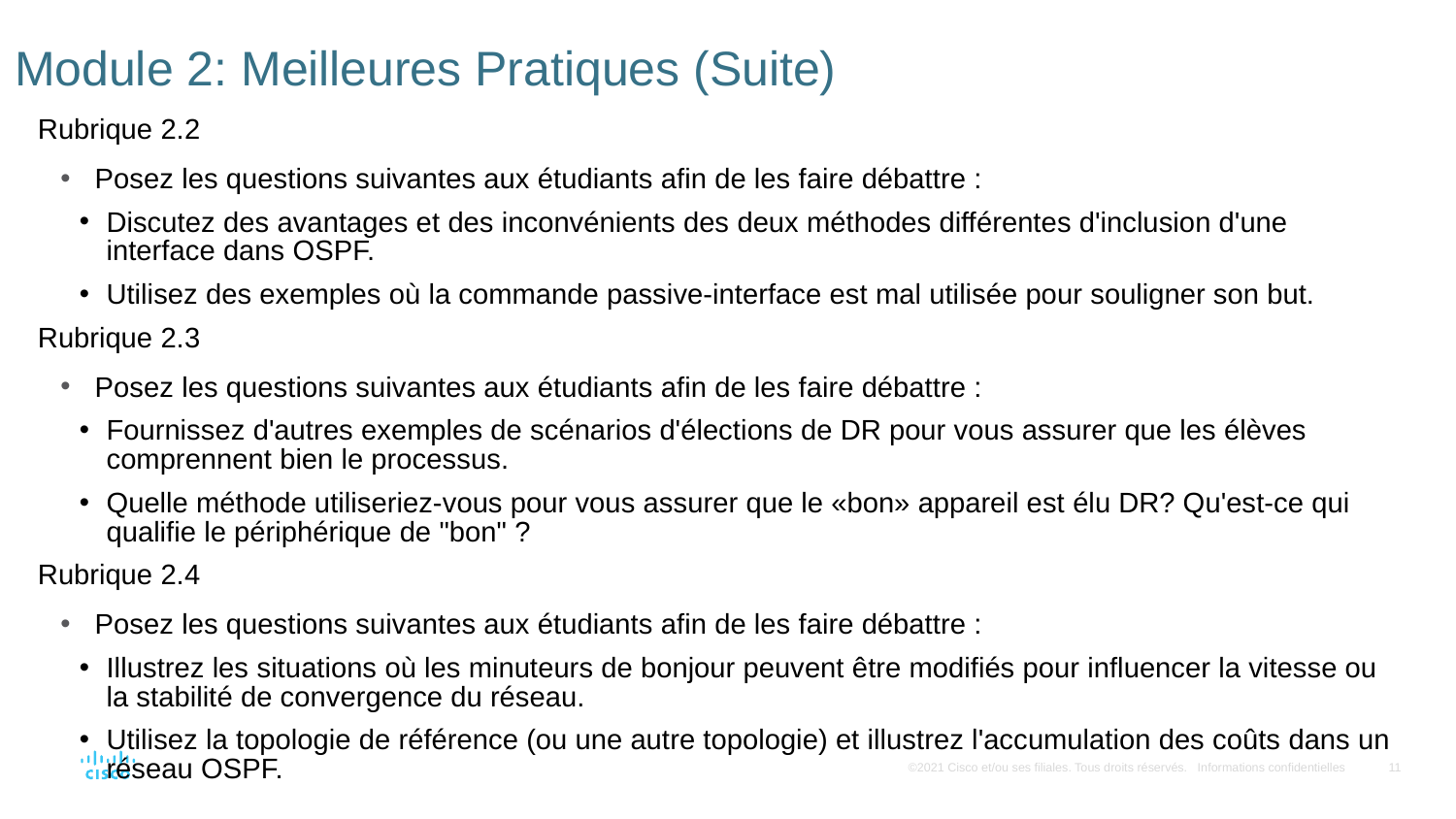

# Module 2: Meilleures Pratiques (Suite)
Rubrique 2.2
Posez les questions suivantes aux étudiants afin de les faire débattre :
Discutez des avantages et des inconvénients des deux méthodes différentes d'inclusion d'une interface dans OSPF.
Utilisez des exemples où la commande passive-interface est mal utilisée pour souligner son but.
Rubrique 2.3
Posez les questions suivantes aux étudiants afin de les faire débattre :
Fournissez d'autres exemples de scénarios d'élections de DR pour vous assurer que les élèves comprennent bien le processus.
Quelle méthode utiliseriez-vous pour vous assurer que le «bon» appareil est élu DR? Qu'est-ce qui qualifie le périphérique de "bon" ?
Rubrique 2.4
Posez les questions suivantes aux étudiants afin de les faire débattre :
Illustrez les situations où les minuteurs de bonjour peuvent être modifiés pour influencer la vitesse ou la stabilité de convergence du réseau.
Utilisez la topologie de référence (ou une autre topologie) et illustrez l'accumulation des coûts dans un réseau OSPF.